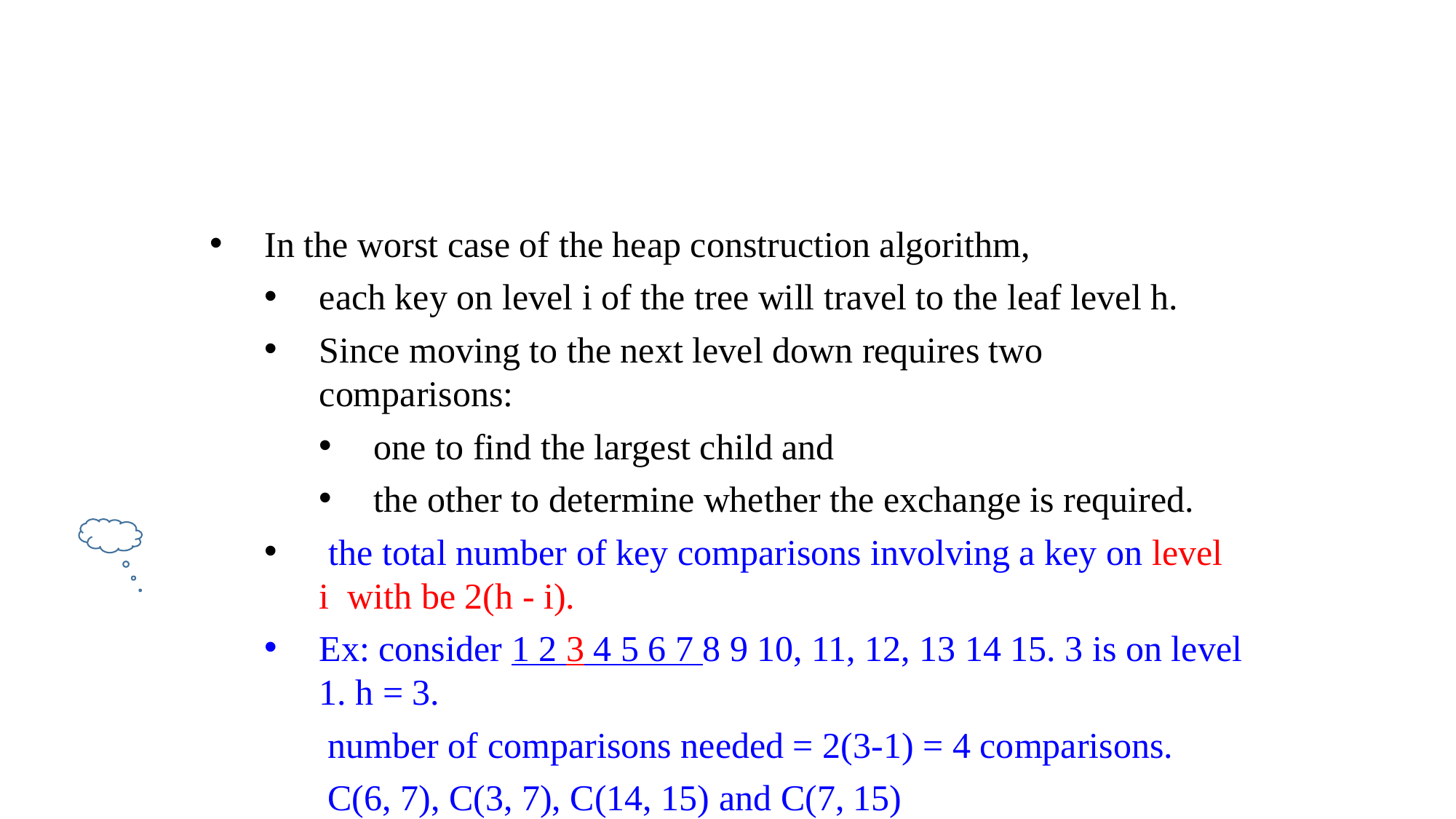

In the worst case of the heap construction algorithm,
each key on level i of the tree will travel to the leaf level h.
Since moving to the next level down requires two comparisons:
one to find the largest child and
the other to determine whether the exchange is required.
 the total number of key comparisons involving a key on level  i  with be 2(h - i).
Ex: consider 1 2 3 4 5 6 7 8 9 10, 11, 12, 13 14 15. 3 is on level 1. h = 3.
       number of comparisons needed = 2(3-1) = 4 comparisons.
       C(6, 7), C(3, 7), C(14, 15) and C(7, 15)